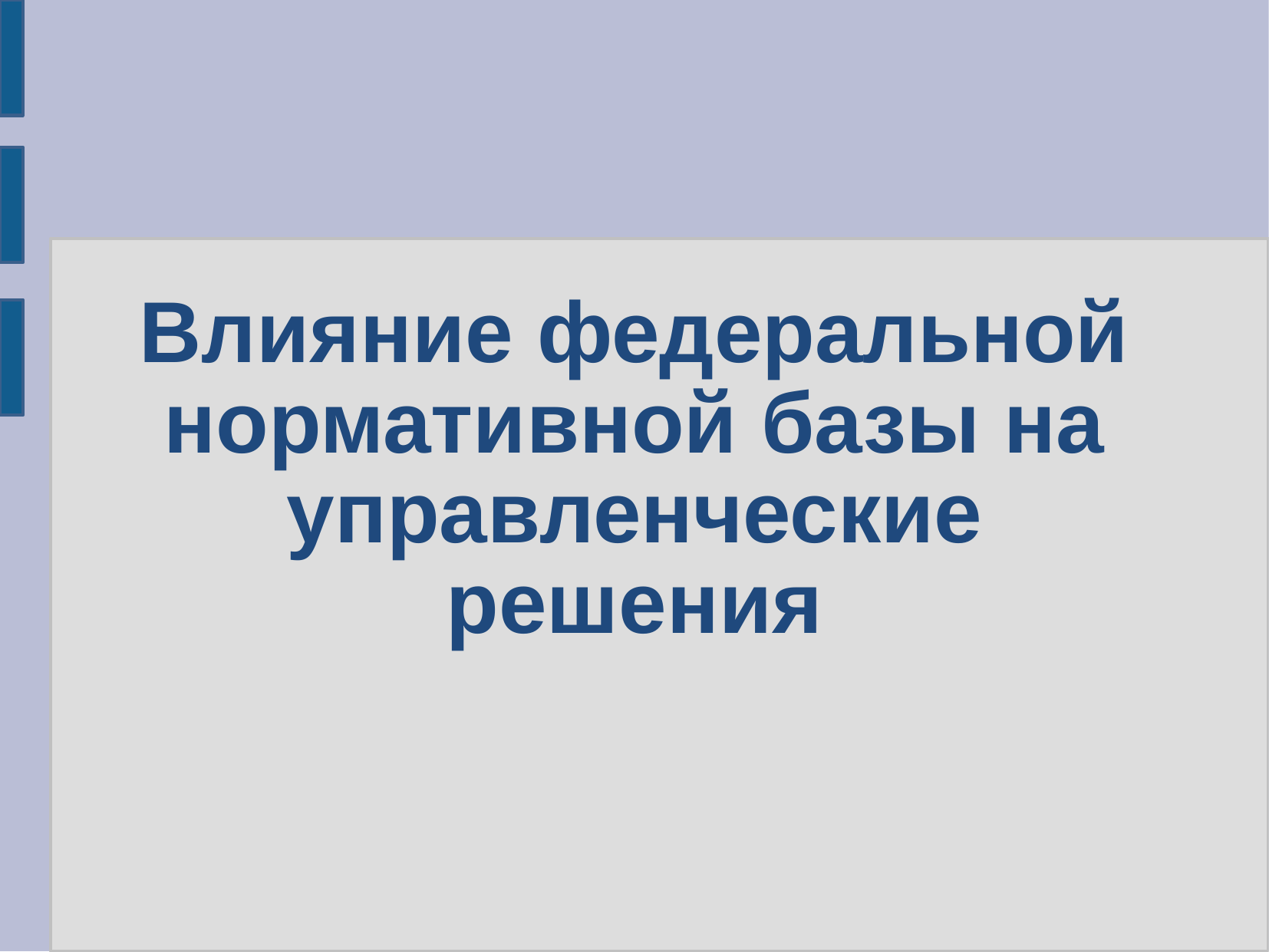

# Влияние федеральной нормативной базы на управленческие решения